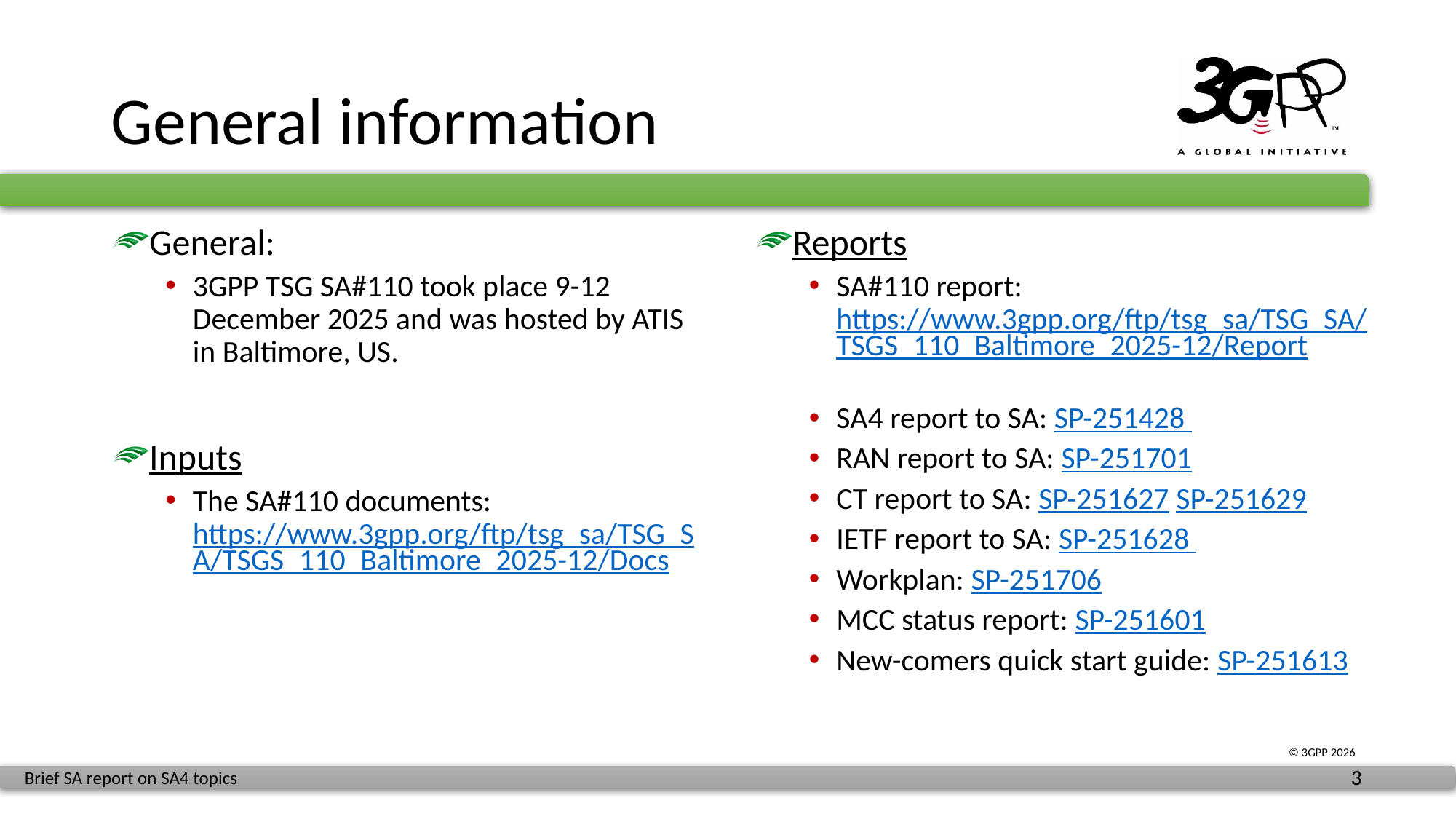

# General information
General:
3GPP TSG SA#110 took place 9-12 December 2025 and was hosted by ATIS in Baltimore, US.

Inputs
The SA#110 documents: https://www.3gpp.org/ftp/tsg_sa/TSG_SA/TSGS_110_Baltimore_2025-12/Docs
Reports
SA#110 report: https://www.3gpp.org/ftp/tsg_sa/TSG_SA/TSGS_110_Baltimore_2025-12/Report
SA4 report to SA: SP-251428
RAN report to SA: SP-251701
CT report to SA: SP-251627 SP-251629
IETF report to SA: SP-251628
Workplan: SP-251706
MCC status report: SP-251601
New-comers quick start guide: SP-251613